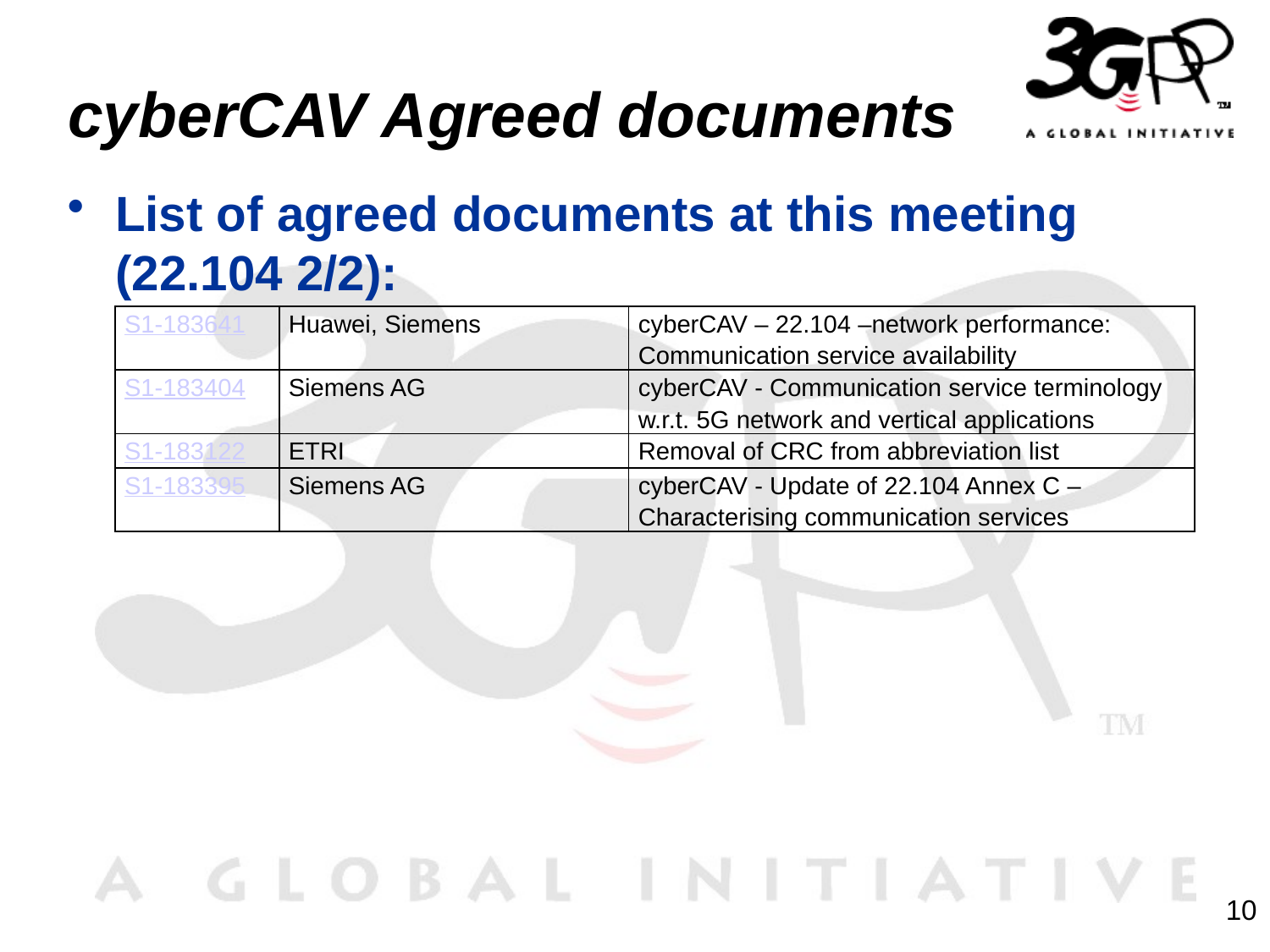

# cyberCAV Agreed documents
List of agreed documents at this meeting (22.104 2/2):

| S1-183641 | Huawei, Siemens | cyberCAV – 22.104 –network performance: Communication service availability |
| --- | --- | --- |
| S1-183404 | Siemens AG | cyberCAV - Communication service terminology w.r.t. 5G network and vertical applications |
| S1-183122 | ETRI | Removal of CRC from abbreviation list |
| S1-183395 | Siemens AG | cyberCAV - Update of 22.104 Annex C – Characterising communication services |
10